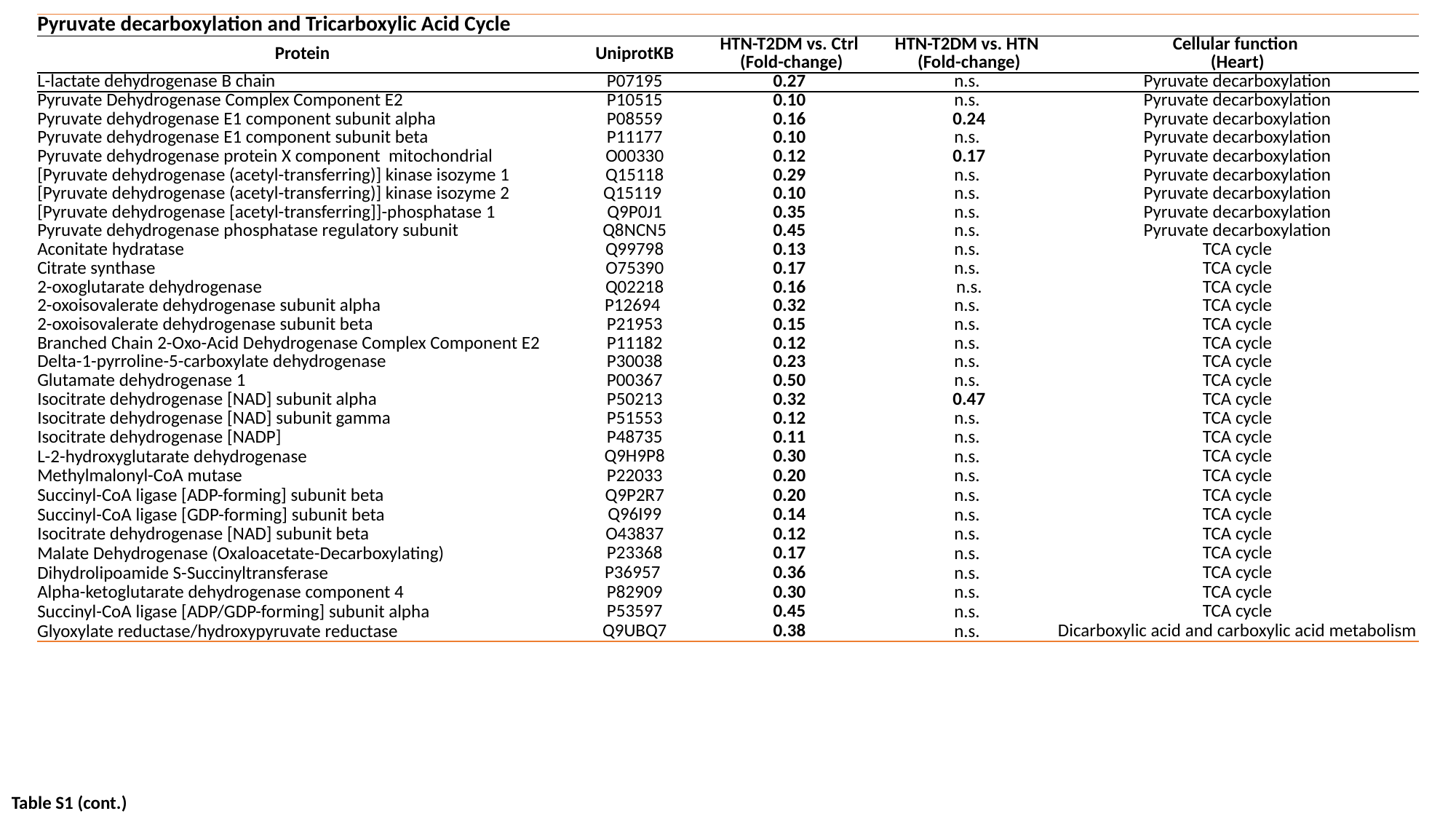

| Pyruvate decarboxylation and Tricarboxylic Acid Cycle |  |  |  |  |
| --- | --- | --- | --- | --- |
| Protein | UniprotKB | HTN-T2DM vs. Ctrl (Fold-change) | HTN-T2DM vs. HTN (Fold-change) | Cellular function (Heart) |
| L-lactate dehydrogenase B chain | P07195 | 0.27 | n.s. | Pyruvate decarboxylation |
| Pyruvate Dehydrogenase Complex Component E2 | P10515 | 0.10 | n.s. | Pyruvate decarboxylation |
| Pyruvate dehydrogenase E1 component subunit alpha | P08559 | 0.16 | 0.24 | Pyruvate decarboxylation |
| Pyruvate dehydrogenase E1 component subunit beta | P11177 | 0.10 | n.s. | Pyruvate decarboxylation |
| Pyruvate dehydrogenase protein X component mitochondrial | O00330 | 0.12 | 0.17 | Pyruvate decarboxylation |
| [Pyruvate dehydrogenase (acetyl-transferring)] kinase isozyme 1 | Q15118 | 0.29 | n.s. | Pyruvate decarboxylation |
| [Pyruvate dehydrogenase (acetyl-transferring)] kinase isozyme 2 | Q15119 | 0.10 | n.s. | Pyruvate decarboxylation |
| [Pyruvate dehydrogenase [acetyl-transferring]]-phosphatase 1 | Q9P0J1 | 0.35 | n.s. | Pyruvate decarboxylation |
| Pyruvate dehydrogenase phosphatase regulatory subunit | Q8NCN5 | 0.45 | n.s. | Pyruvate decarboxylation |
| Aconitate hydratase | Q99798 | 0.13 | n.s. | TCA cycle |
| Citrate synthase | O75390 | 0.17 | n.s. | TCA cycle |
| 2-oxoglutarate dehydrogenase | Q02218 | 0.16 | n.s. | TCA cycle |
| 2-oxoisovalerate dehydrogenase subunit alpha | P12694 | 0.32 | n.s. | TCA cycle |
| 2-oxoisovalerate dehydrogenase subunit beta | P21953 | 0.15 | n.s. | TCA cycle |
| Branched Chain 2-Oxo-Acid Dehydrogenase Complex Component E2 | P11182 | 0.12 | n.s. | TCA cycle |
| Delta-1-pyrroline-5-carboxylate dehydrogenase | P30038 | 0.23 | n.s. | TCA cycle |
| Glutamate dehydrogenase 1 | P00367 | 0.50 | n.s. | TCA cycle |
| Isocitrate dehydrogenase [NAD] subunit alpha | P50213 | 0.32 | 0.47 | TCA cycle |
| Isocitrate dehydrogenase [NAD] subunit gamma | P51553 | 0.12 | n.s. | TCA cycle |
| Isocitrate dehydrogenase [NADP] | P48735 | 0.11 | n.s. | TCA cycle |
| L-2-hydroxyglutarate dehydrogenase | Q9H9P8 | 0.30 | n.s. | TCA cycle |
| Methylmalonyl-CoA mutase | P22033 | 0.20 | n.s. | TCA cycle |
| Succinyl-CoA ligase [ADP-forming] subunit beta | Q9P2R7 | 0.20 | n.s. | TCA cycle |
| Succinyl-CoA ligase [GDP-forming] subunit beta | Q96I99 | 0.14 | n.s. | TCA cycle |
| Isocitrate dehydrogenase [NAD] subunit beta | O43837 | 0.12 | n.s. | TCA cycle |
| Malate Dehydrogenase (Oxaloacetate-Decarboxylating) | P23368 | 0.17 | n.s. | TCA cycle |
| Dihydrolipoamide S-Succinyltransferase | P36957 | 0.36 | n.s. | TCA cycle |
| Alpha-ketoglutarate dehydrogenase component 4 | P82909 | 0.30 | n.s. | TCA cycle |
| Succinyl-CoA ligase [ADP/GDP-forming] subunit alpha | P53597 | 0.45 | n.s. | TCA cycle |
| Glyoxylate reductase/hydroxypyruvate reductase | Q9UBQ7 | 0.38 | n.s. | Dicarboxylic acid and carboxylic acid metabolism |
Table S1 (cont.)